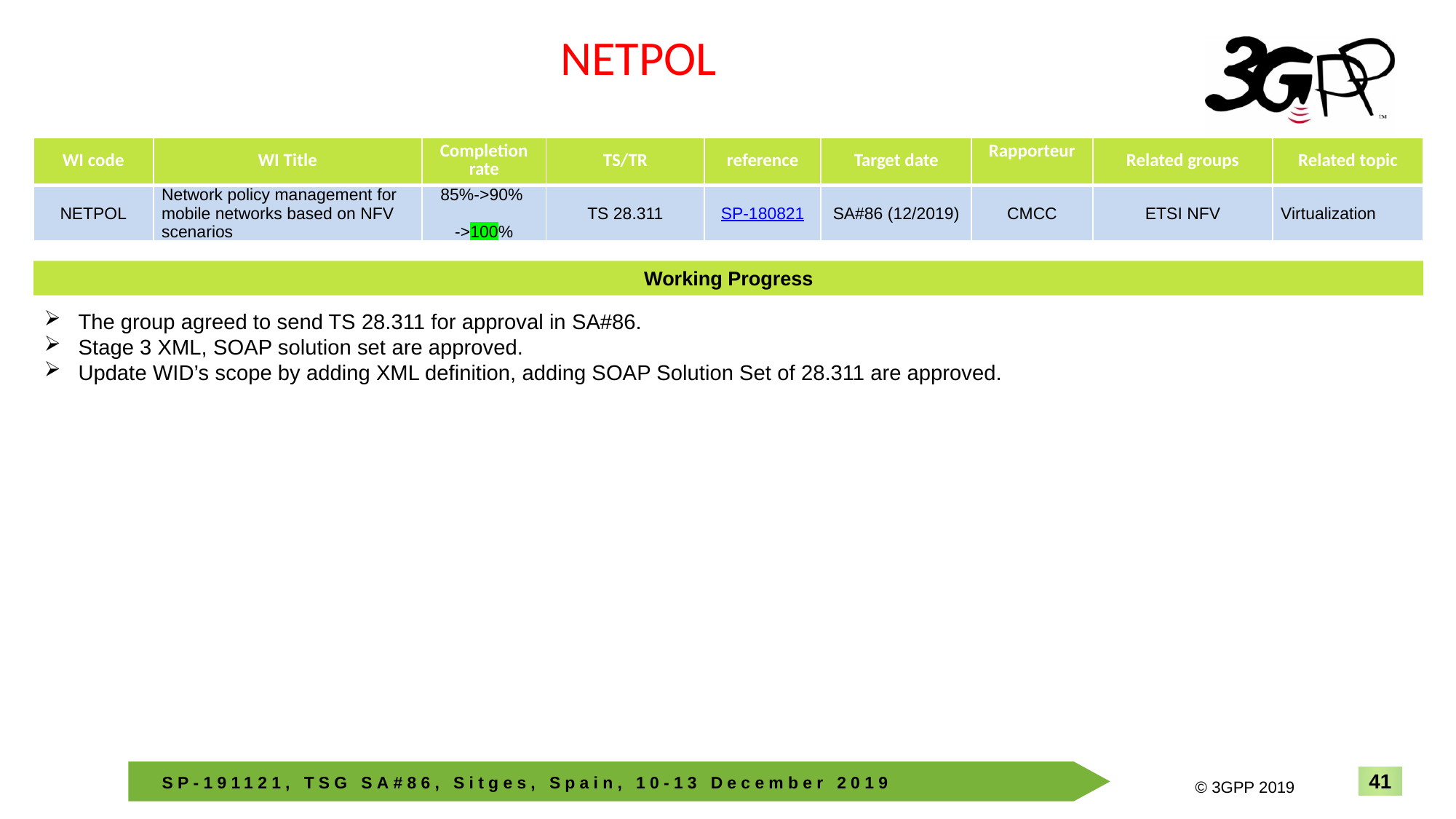

NETPOL
| WI code | WI Title | Completion rate | TS/TR | reference | Target date | Rapporteur | Related groups | Related topic |
| --- | --- | --- | --- | --- | --- | --- | --- | --- |
| NETPOL | Network policy management for mobile networks based on NFV scenarios | 85%->90% ->100% | TS 28.311 | SP-180821 | SA#86 (12/2019) | CMCC | ETSI NFV | Virtualization |
Working Progress
The group agreed to send TS 28.311 for approval in SA#86.
Stage 3 XML, SOAP solution set are approved.
Update WID’s scope by adding XML definition, adding SOAP Solution Set of 28.311 are approved.